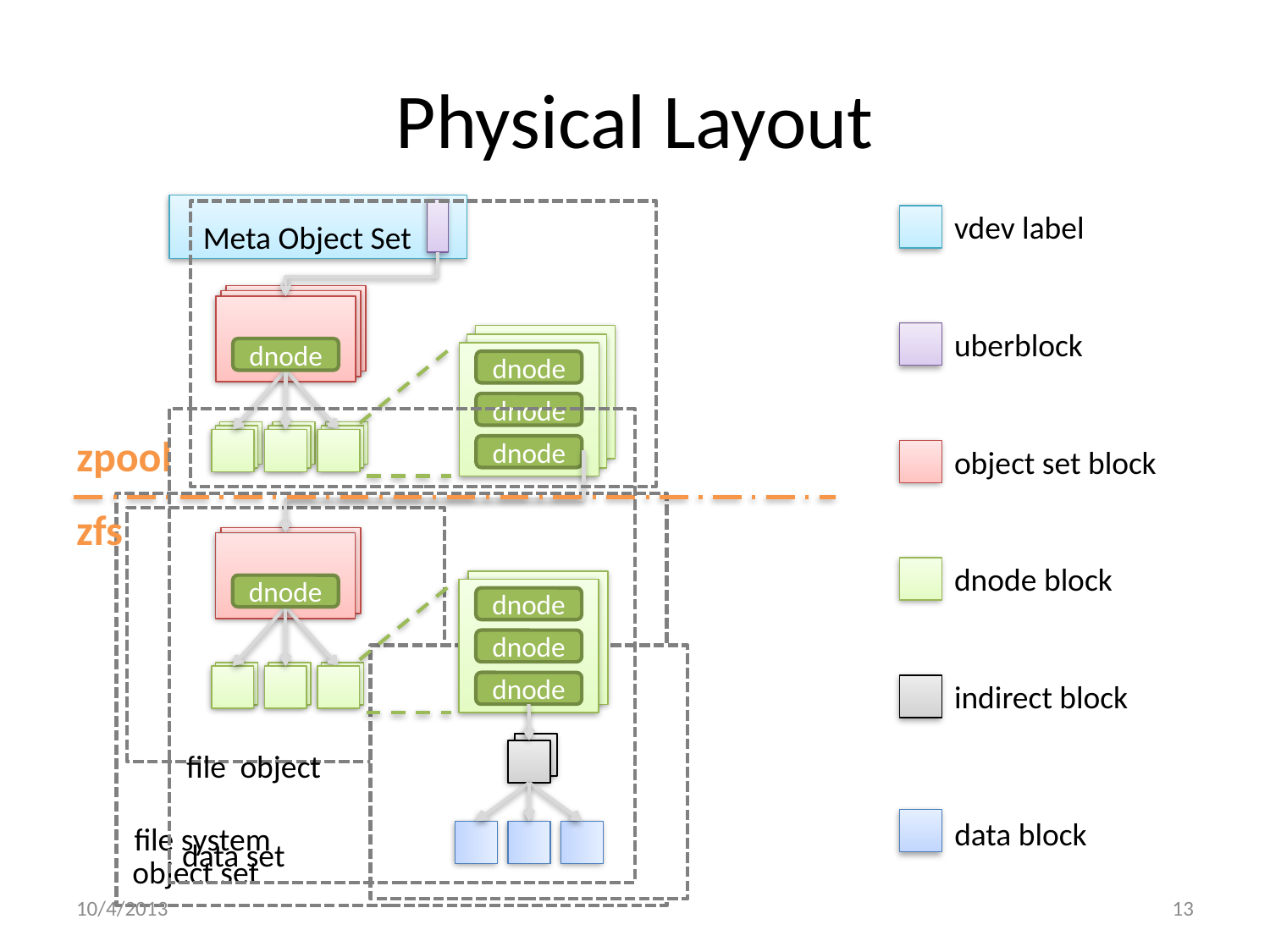

# Physical Layout

vdev label

Meta Object Set

uberblock

dnode

dnode
dnode

zpool

dnode
object set block

zfs

dnode block

dnode

dnode
dnode

indirect block

dnode

file
object

data block

file system

data set
object set
10/4/2013
13